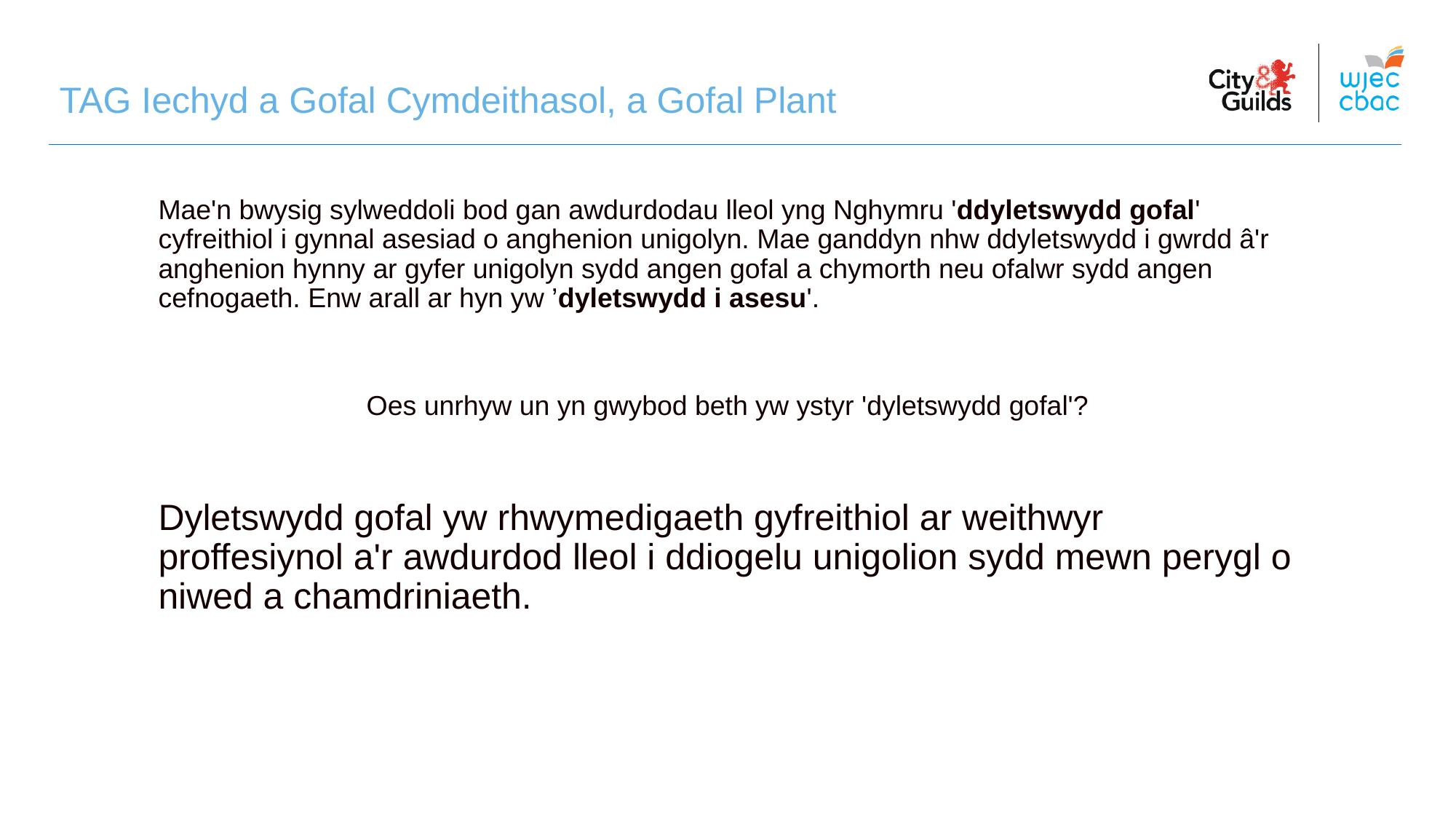

# TAG Iechyd a Gofal Cymdeithasol, a Gofal Plant
Mae'n bwysig sylweddoli bod gan awdurdodau lleol yng Nghymru 'ddyletswydd gofal' cyfreithiol i gynnal asesiad o anghenion unigolyn. Mae ganddyn nhw ddyletswydd i gwrdd â'r anghenion hynny ar gyfer unigolyn sydd angen gofal a chymorth neu ofalwr sydd angen cefnogaeth. Enw arall ar hyn yw ’dyletswydd i asesu'.

Oes unrhyw un yn gwybod beth yw ystyr 'dyletswydd gofal'?

Dyletswydd gofal yw rhwymedigaeth gyfreithiol ar weithwyr proffesiynol a'r awdurdod lleol i ddiogelu unigolion sydd mewn perygl o niwed a chamdriniaeth.